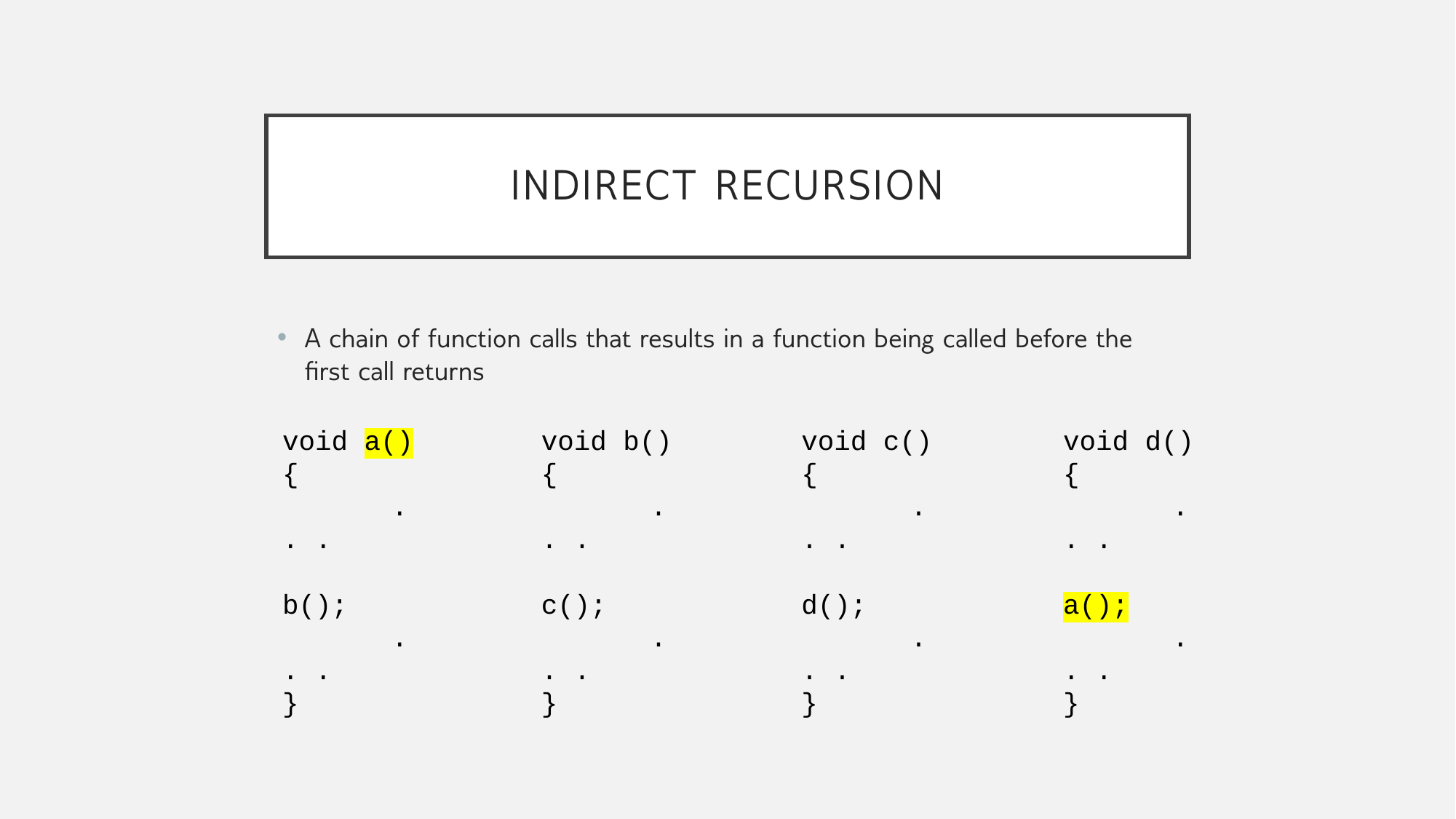

# Indirect Recursion
A chain of function calls that results in a function being called before the first call returns
void a()
{
	. . .
	b();
	. . .
}
void b()
{
	. . .
	c();
	. . .
}
void c()
{
	. . .
	d();
	. . .
}
void d()
{
	. . .
	a();
	. . .
}